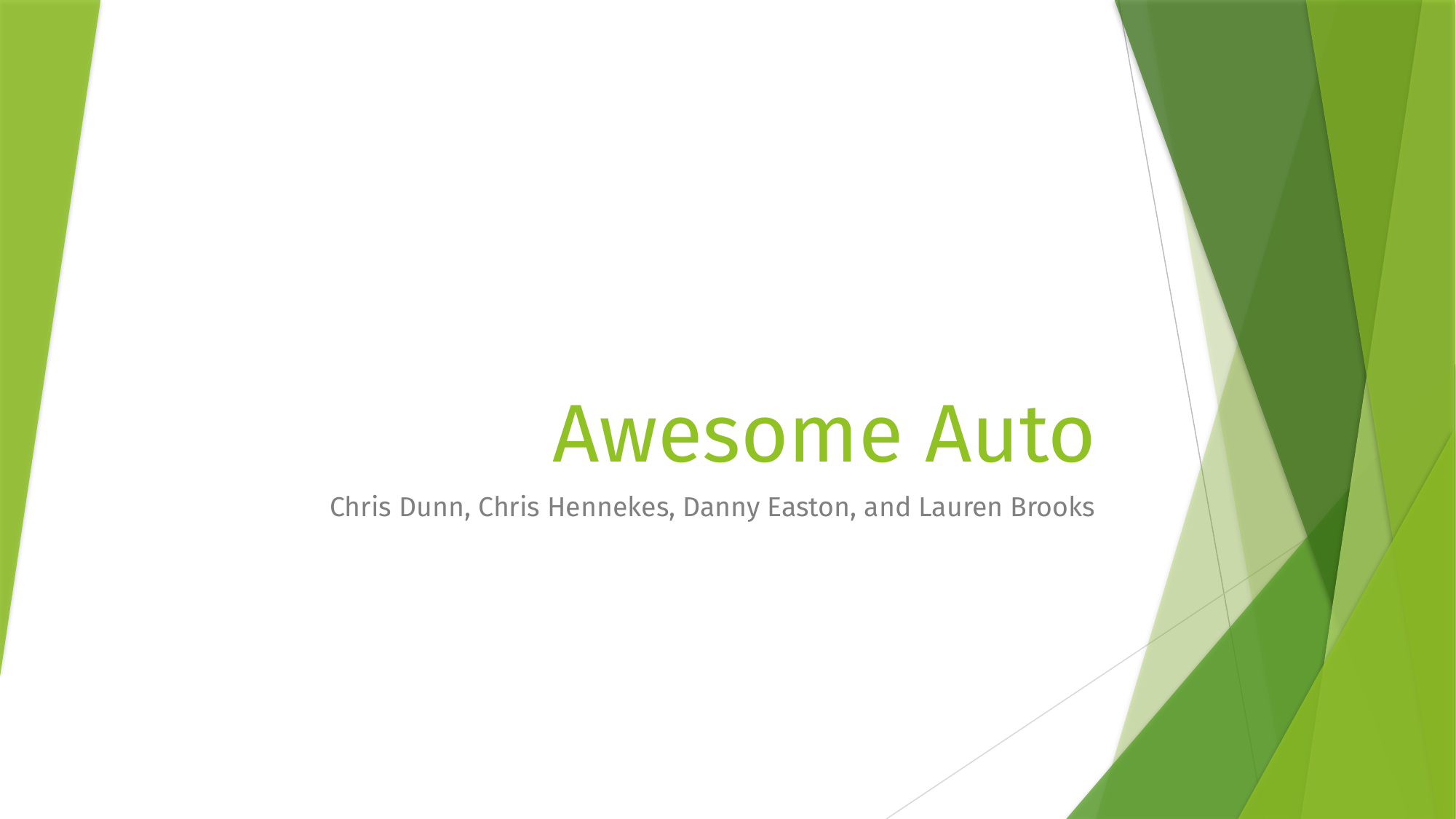

# Awesome Auto
Chris Dunn, Chris Hennekes, Danny Easton, and Lauren Brooks